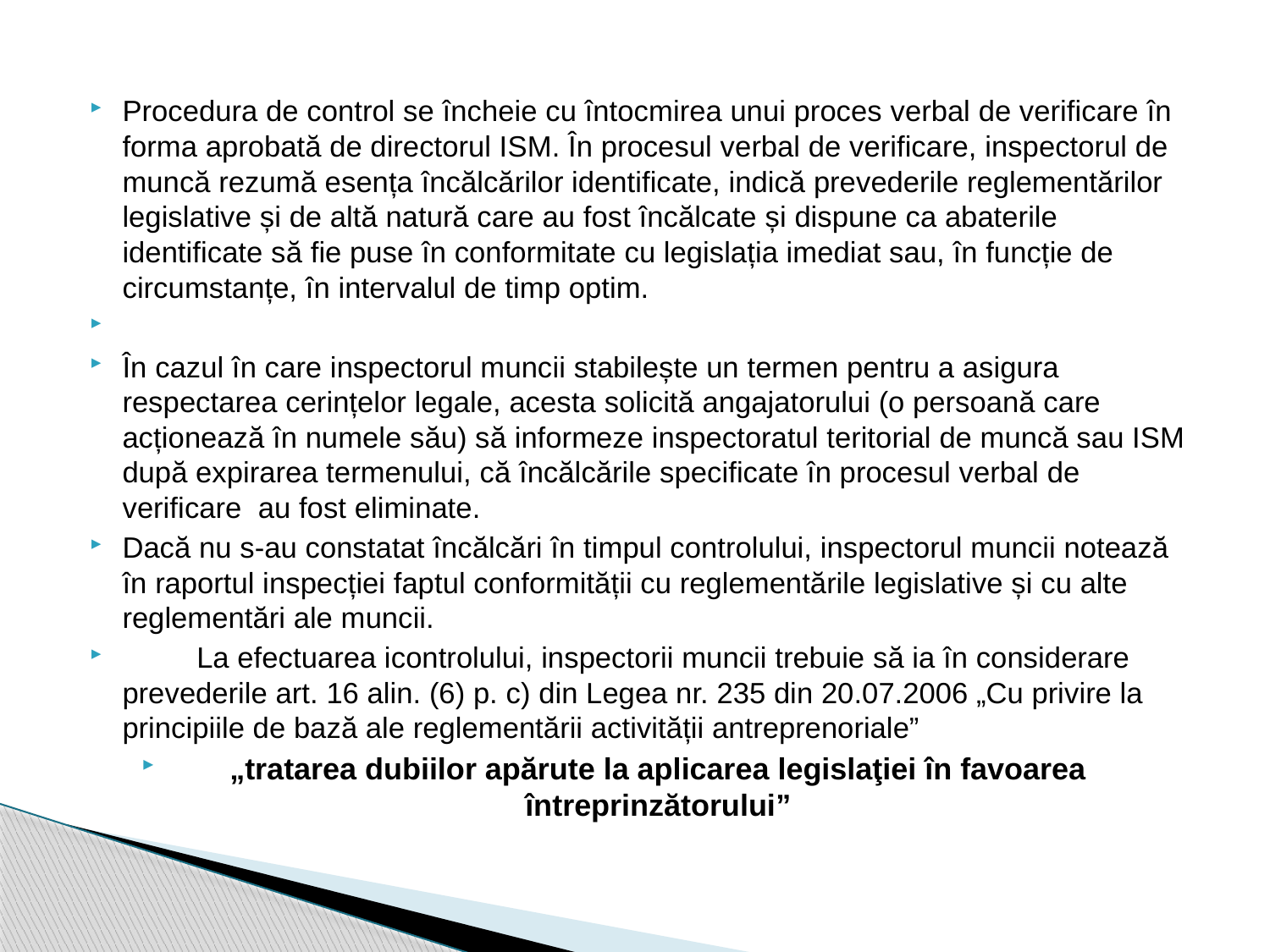

Procedura de control se încheie cu întocmirea unui proces verbal de verificare în forma aprobată de directorul ISM. În procesul verbal de verificare, inspectorul de muncă rezumă esența încălcărilor identificate, indică prevederile reglementărilor legislative și de altă natură care au fost încălcate și dispune ca abaterile identificate să fie puse în conformitate cu legislația imediat sau, în funcție de circumstanțe, în intervalul de timp optim.

În cazul în care inspectorul muncii stabilește un termen pentru a asigura respectarea cerințelor legale, acesta solicită angajatorului (o persoană care acționează în numele său) să informeze inspectoratul teritorial de muncă sau ISM după expirarea termenului, că încălcările specificate în procesul verbal de verificare  au fost eliminate.
Dacă nu s-au constatat încălcări în timpul controlului, inspectorul muncii notează în raportul inspecției faptul conformității cu reglementările legislative și cu alte reglementări ale muncii.
         La efectuarea icontrolului, inspectorii muncii trebuie să ia în considerare prevederile art. 16 alin. (6) p. c) din Legea nr. 235 din 20.07.2006 „Cu privire la principiile de bază ale reglementării activității antreprenoriale”
„tratarea dubiilor apărute la aplicarea legislaţiei în favoarea întreprinzătorului”